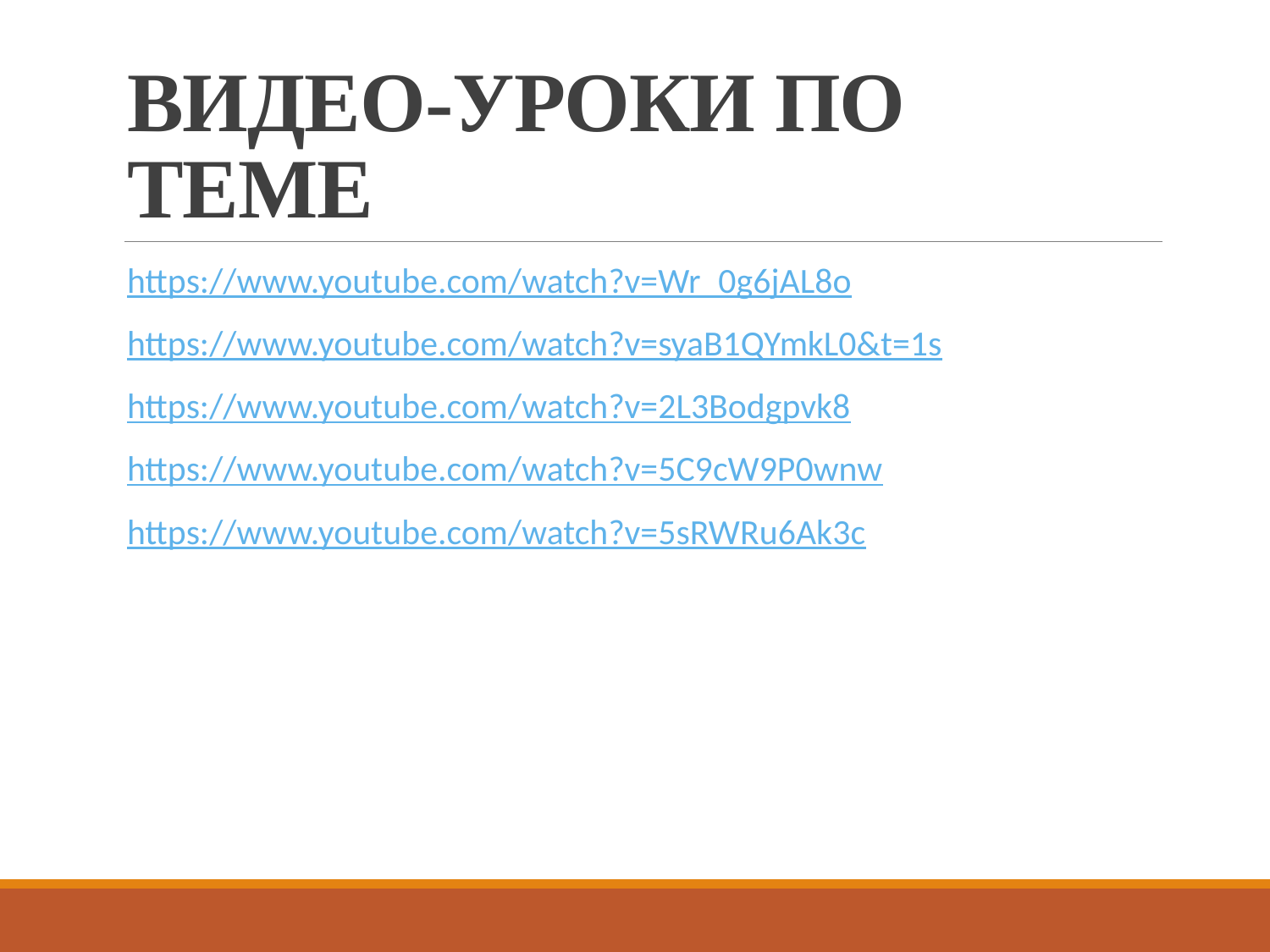

# ВИДЕО-УРОКИ ПО ТЕМЕ
https://www.youtube.com/watch?v=Wr_0g6jAL8o
https://www.youtube.com/watch?v=syaB1QYmkL0&t=1s
https://www.youtube.com/watch?v=2L3Bodgpvk8
https://www.youtube.com/watch?v=5C9cW9P0wnw
https://www.youtube.com/watch?v=5sRWRu6Ak3c